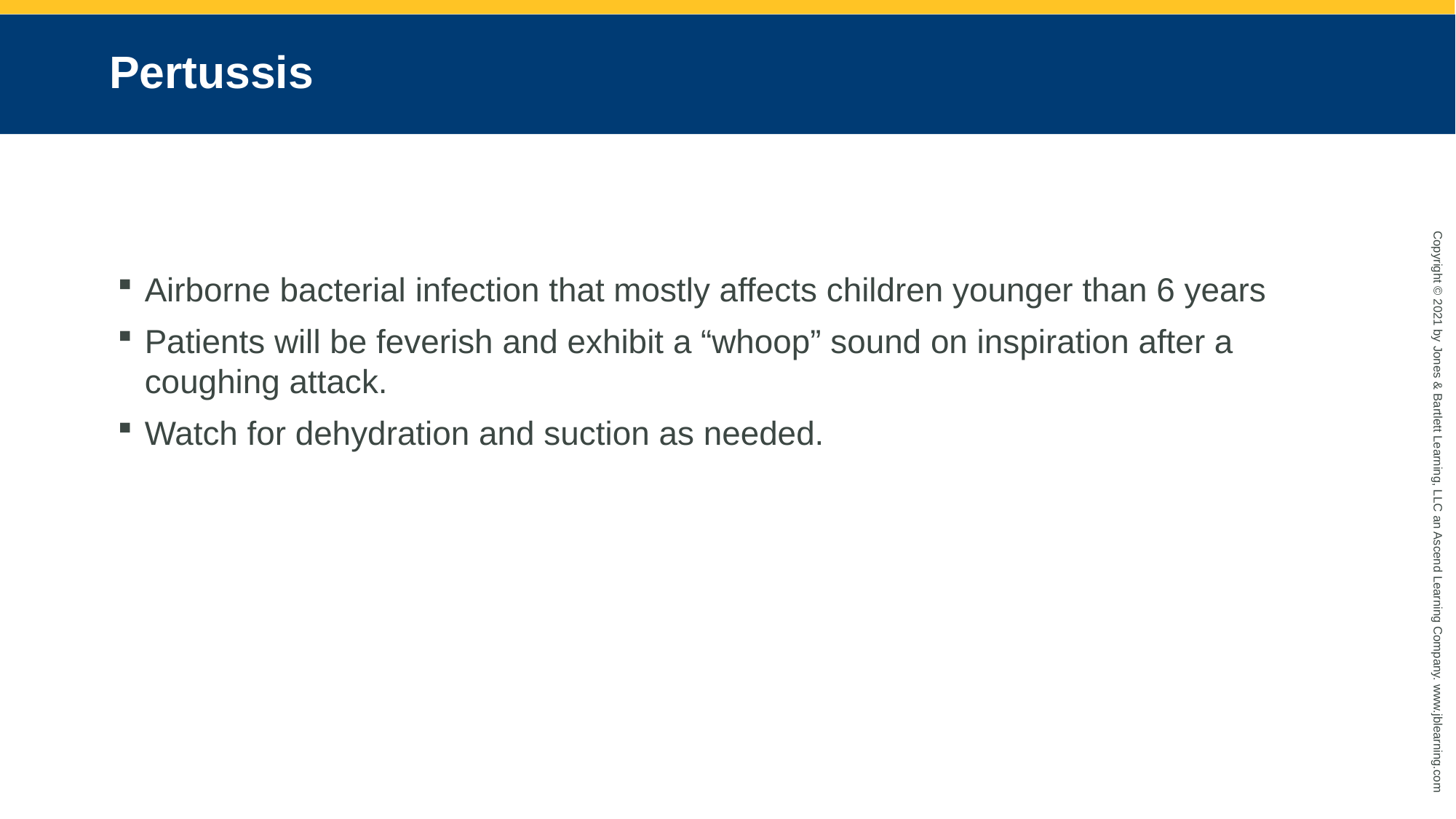

# Pertussis
Airborne bacterial infection that mostly affects children younger than 6 years
Patients will be feverish and exhibit a “whoop” sound on inspiration after a coughing attack.
Watch for dehydration and suction as needed.